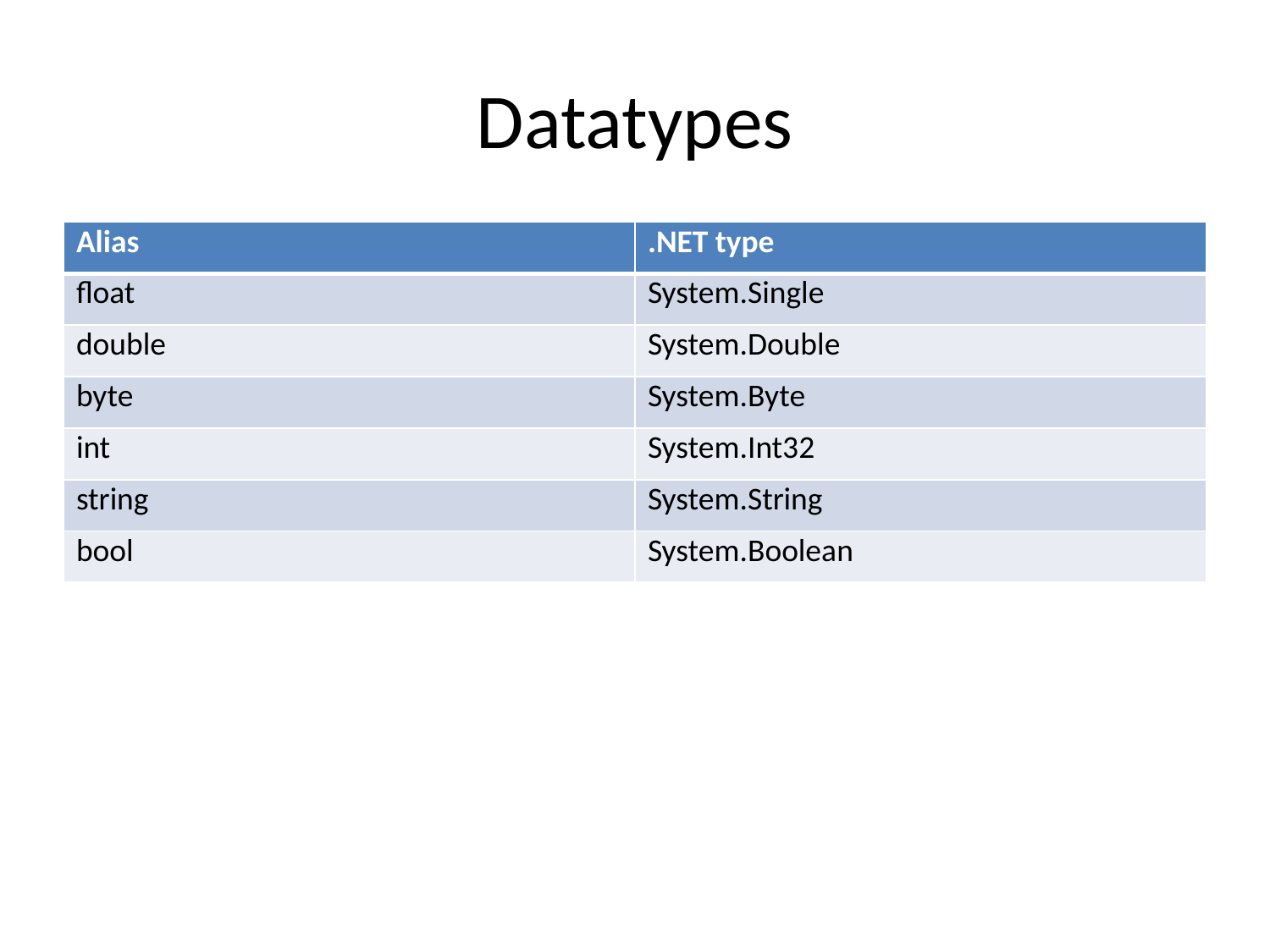

# Datatypes
| Alias | .NET type |
| --- | --- |
| float | System.Single |
| double | System.Double |
| byte | System.Byte |
| int | System.Int32 |
| string | System.String |
| bool | System.Boolean |